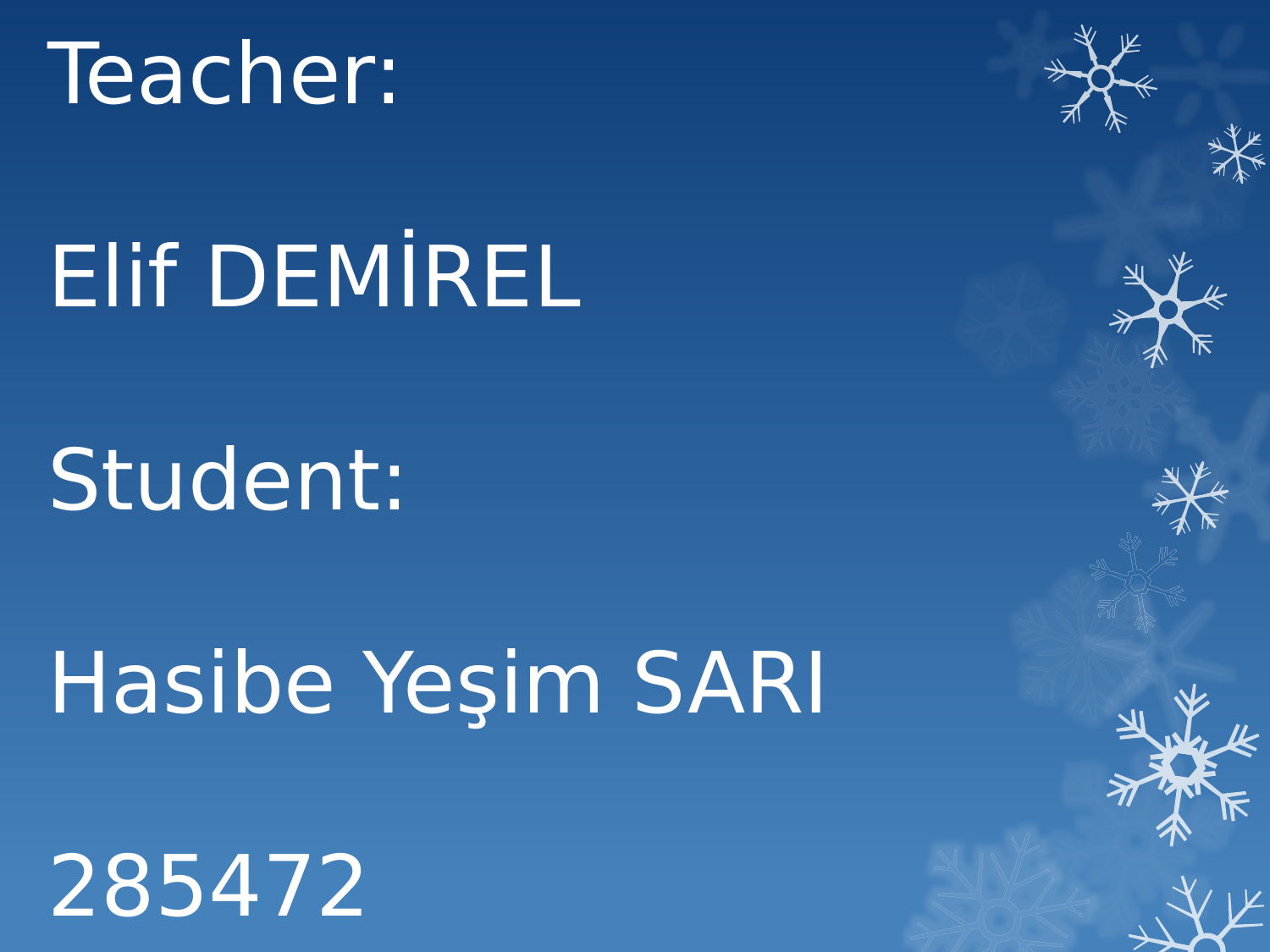

# Teacher: Elif DEMİREL Student: Hasibe Yeşim SARI 285472